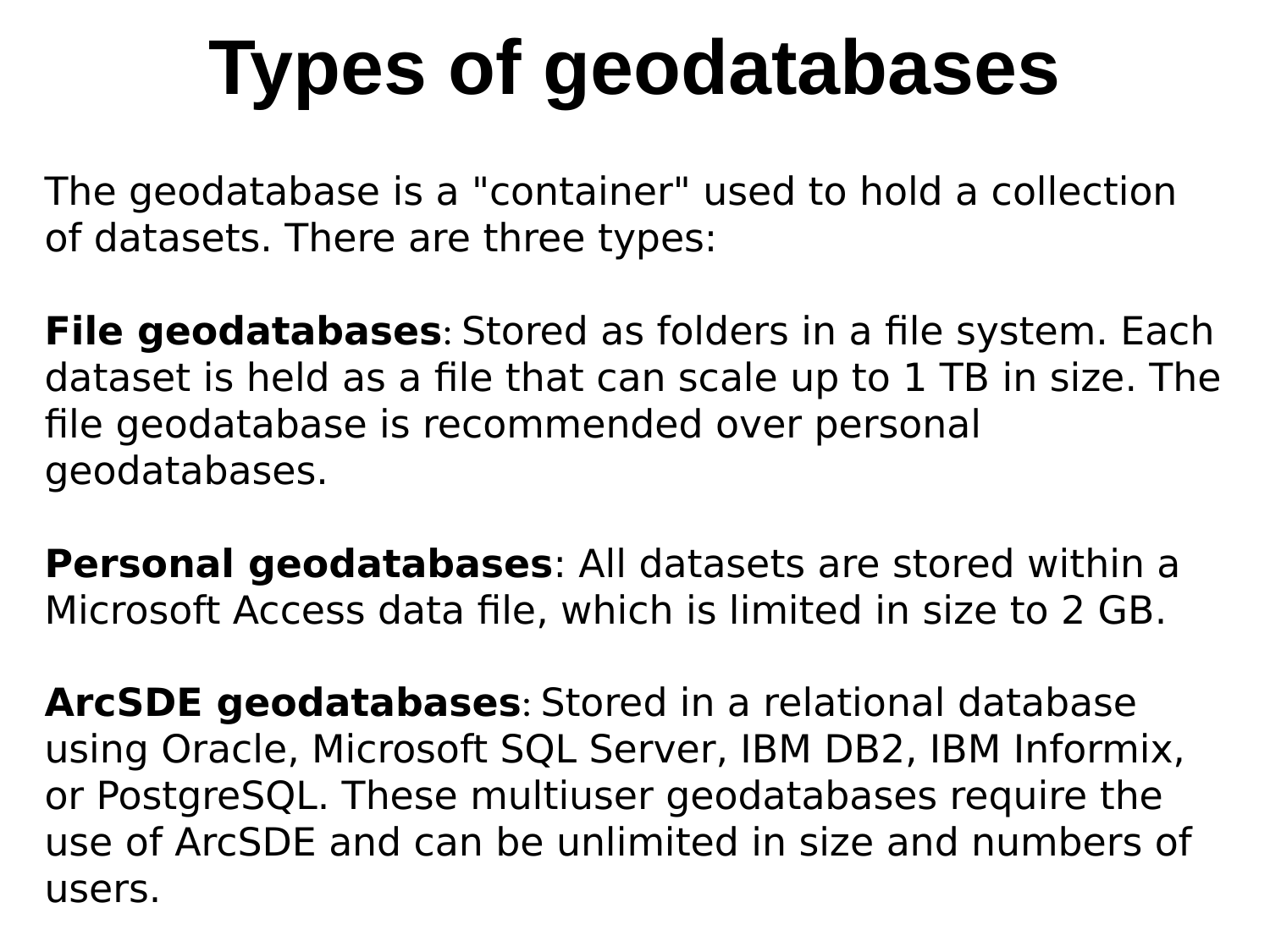

# Types of geodatabases

The geodatabase is a "container" used to hold a collection of datasets. There are three types:

File geodatabases: Stored as folders in a file system. Each dataset is held as a file that can scale up to 1 TB in size. The file geodatabase is recommended over personal geodatabases.

Personal geodatabases: All datasets are stored within a Microsoft Access data file, which is limited in size to 2 GB.

ArcSDE geodatabases: Stored in a relational database using Oracle, Microsoft SQL Server, IBM DB2, IBM Informix, or PostgreSQL. These multiuser geodatabases require the use of ArcSDE and can be unlimited in size and numbers of users.